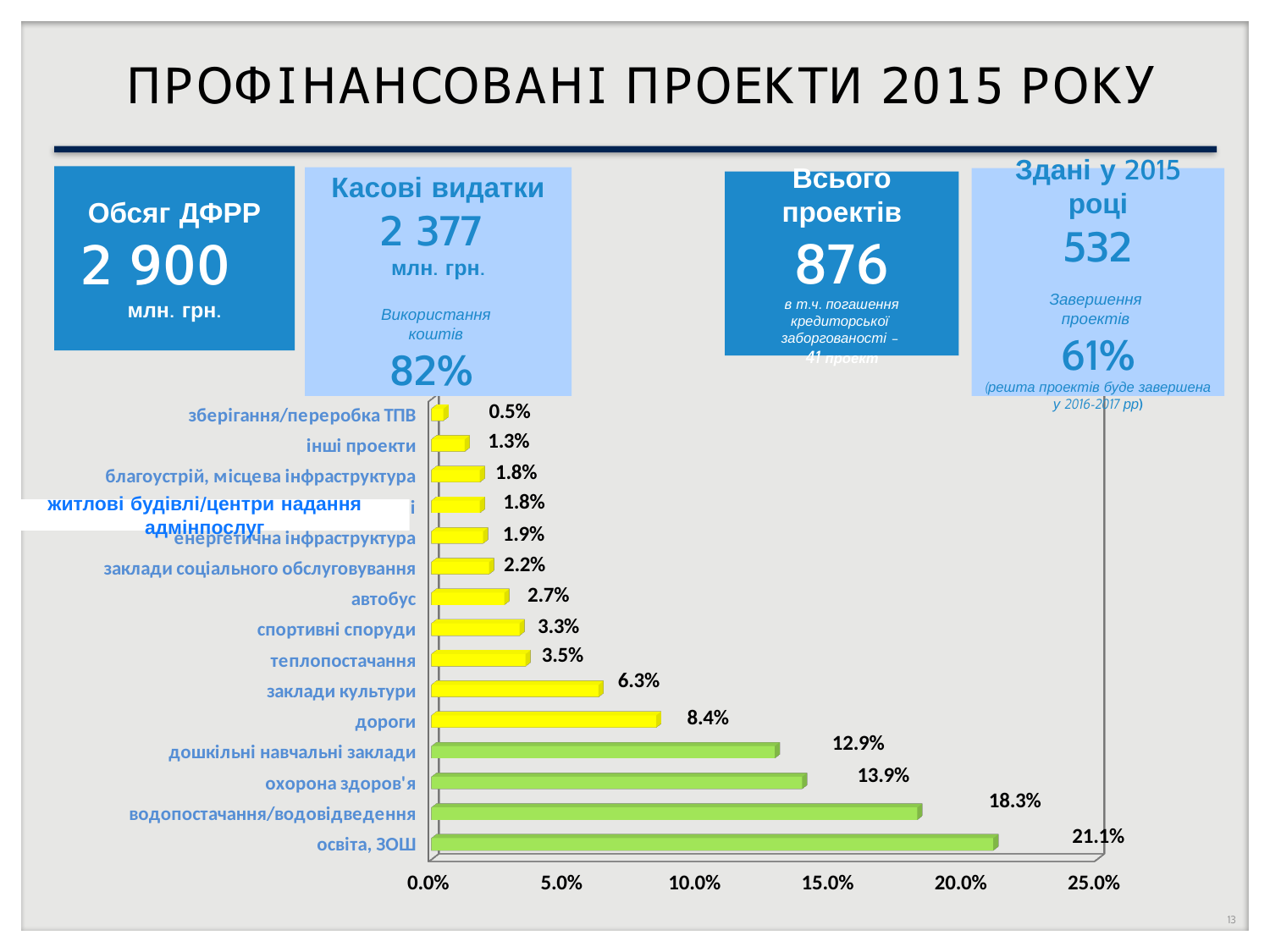

ПРОФІНАНСОВАНІ ПРОЕКТИ 2015 РОКУ

Обсяг ДФРР
2 900
млн. грн.
Касові видатки
2 377
млн. грн.

Використання
коштів
82%
Здані у 2015 році
532

Завершення
проектів
61%
(решта проектів буде завершена у 2016-2017 рр)
Всього проектів
876
в т.ч. погашення кредиторської
заборгованості –
41 проект

[unsupported chart]

житлові будівлі/центри надання адмінпослуг
13